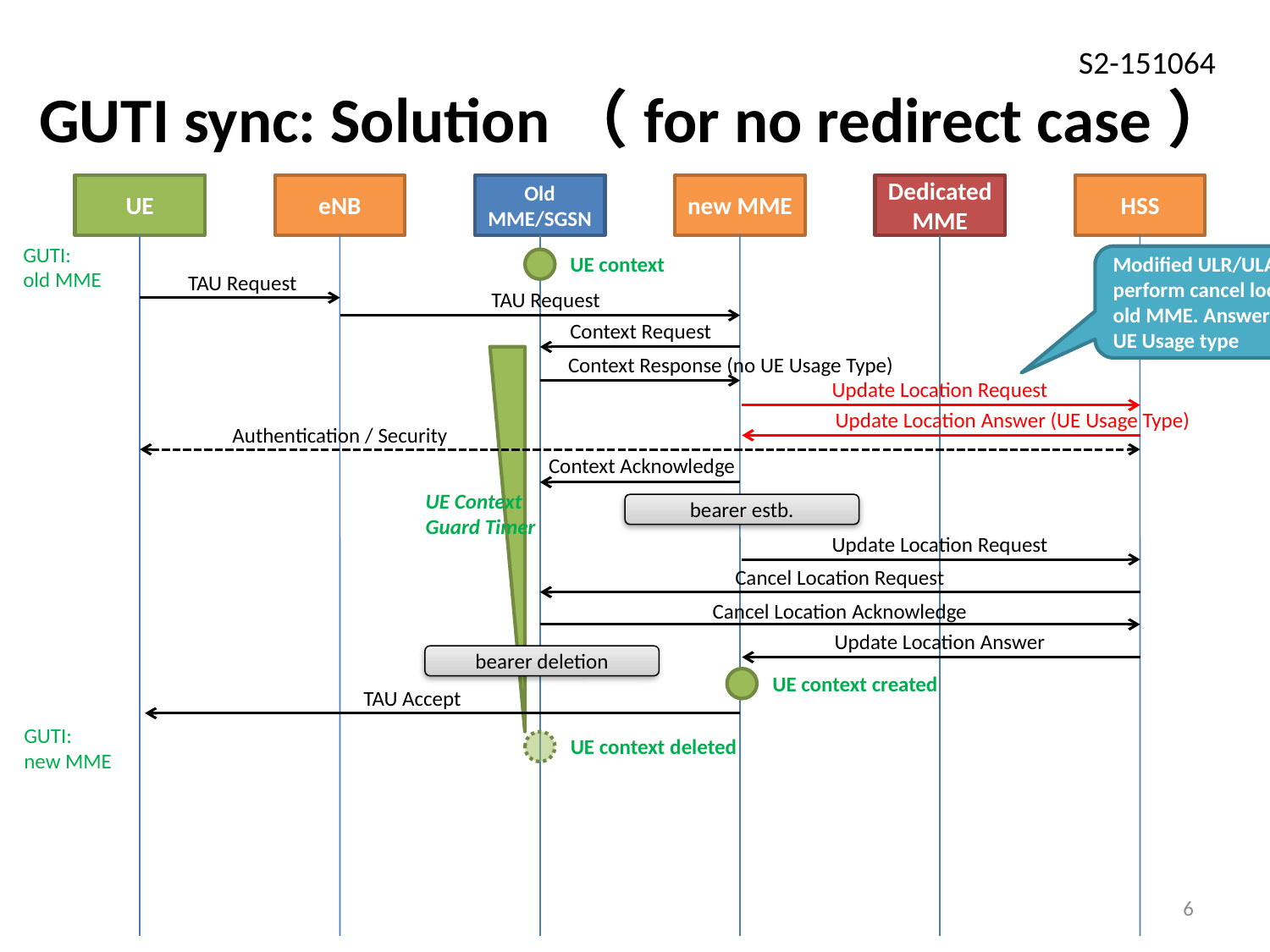

# GUTI sync: Solution（for no redirect case）
UE
eNB
Old MME/SGSN
new MME
Dedicated MME
HSS
GUTI:
old MME
UE context
Modified ULR/ULA to not perform cancel location at old MME. Answer includes UE Usage type

TAU Request
TAU Request
Context Request
Context Response (no UE Usage Type)

Update Location Request
Update Location Answer (UE Usage Type)
Authentication / Security
Context Acknowledge
UE Context
Guard Timer
bearer estb.
Update Location Request
Cancel Location Request
Cancel Location Acknowledge
Update Location Answer
bearer deletion
UE context created

TAU Accept
GUTI:
new MME
UE context deleted

6